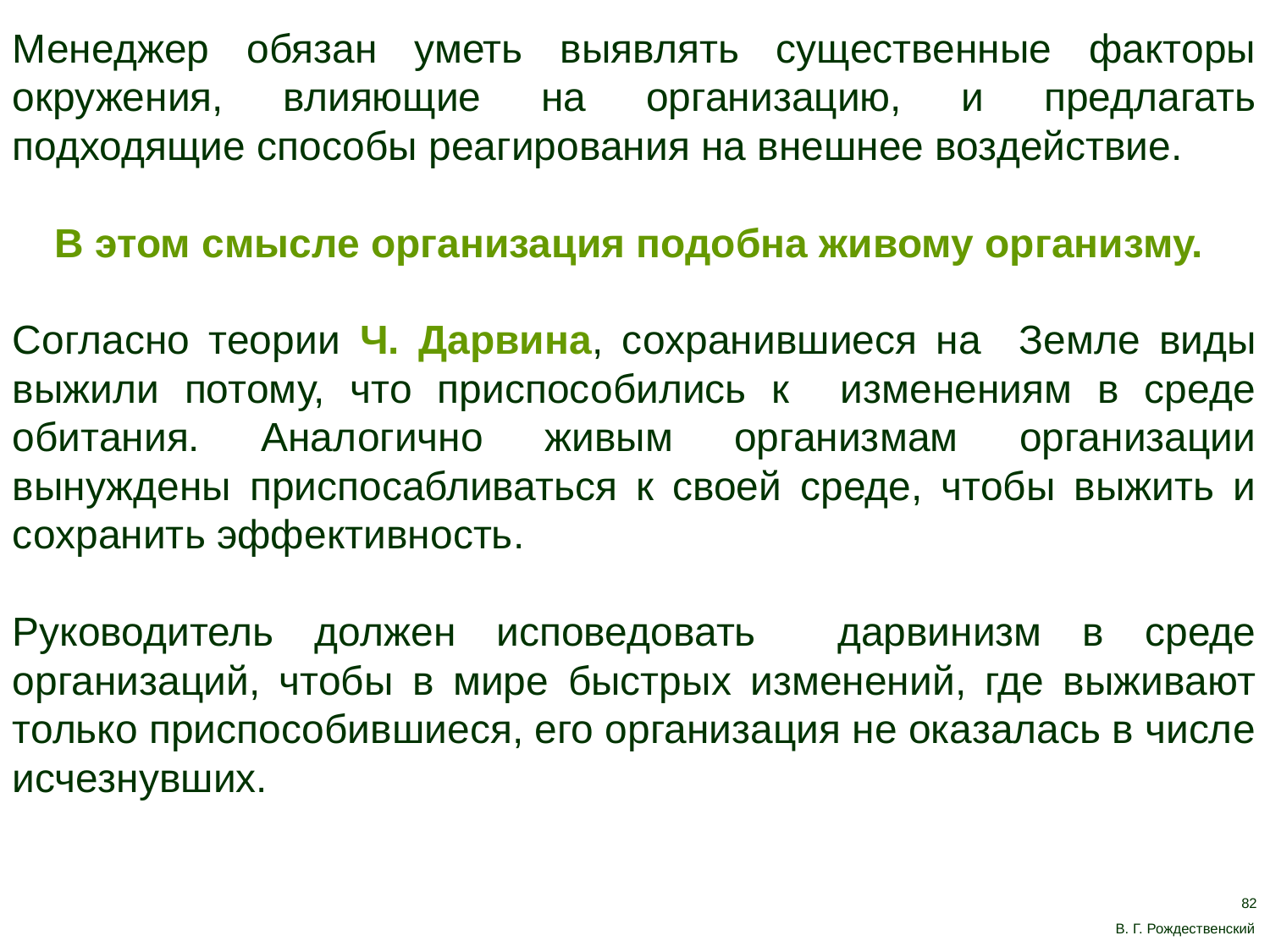

Менеджер обязан уметь выявлять существенные факторы окружения, влияющие на организацию, и предлагать подходящие способы реагирования на внешнее воздействие.

В этом смысле организация подобна живому организму.

Согласно теории Ч. Дарвина, сохранившиеся на  Земле виды выжили потому, что приспособились к  изменениям в среде обитания. Аналогично живым организмам организации вынуждены приспосабливаться к своей среде, чтобы выжить и сохранить эффективность.

Руководитель должен исповедовать  дарвинизм в среде организаций, чтобы в мире быстрых изменений, где выживают только приспособившиеся, его организация не оказалась в числе исчезнувших.

82
В. Г. Рождественский